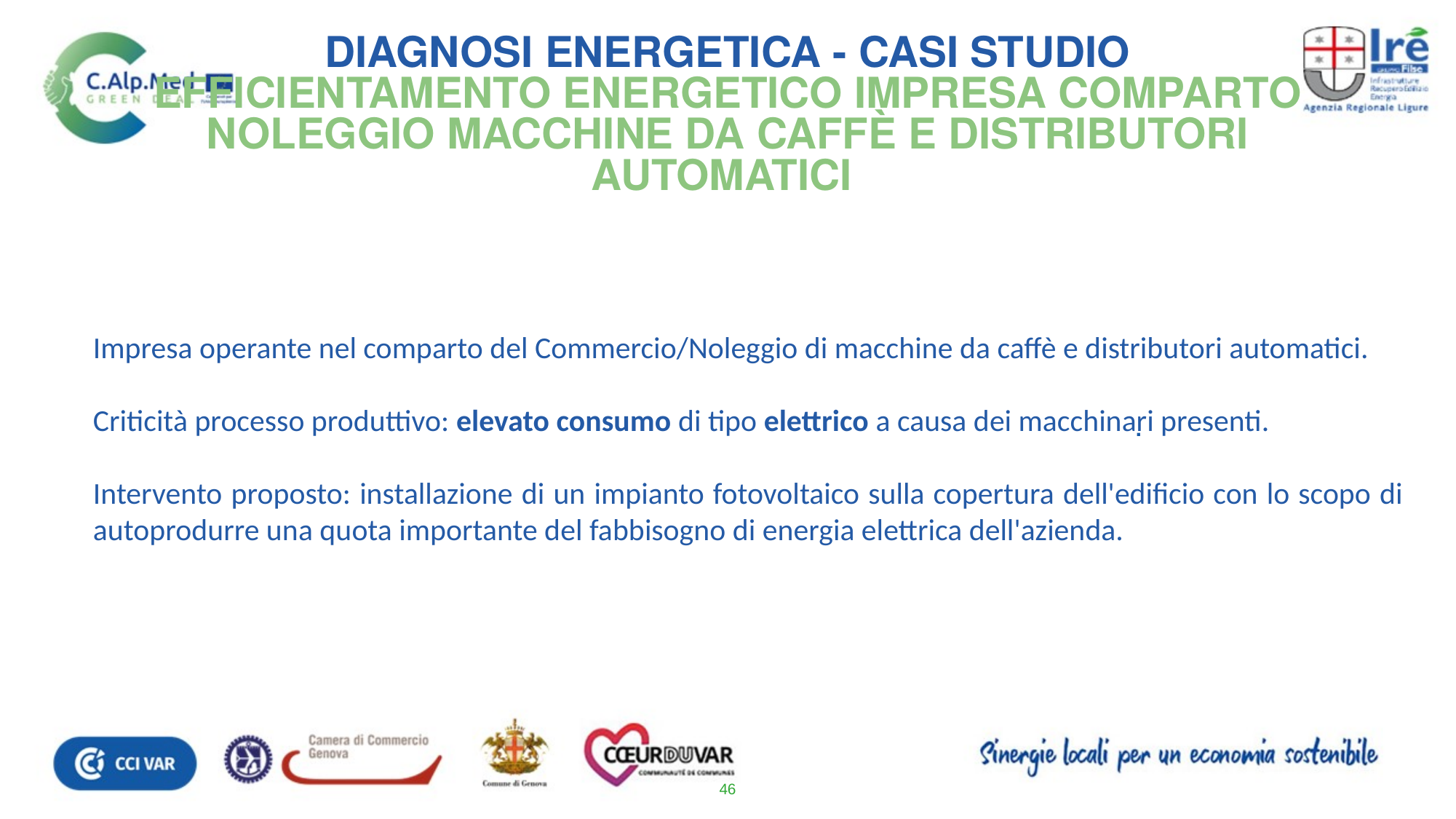

Diagnosi energetica - Casi studio
Efficientamento energetico impresa comparto noleggio macchine da caffè e distributori automatici

Impresa operante nel comparto del Commercio/Noleggio di macchine da caffè e distributori automatici.

Criticità processo produttivo: elevato consumo di tipo elettrico a causa dei macchinari presenti.

Intervento proposto: installazione di un impianto fotovoltaico sulla copertura dell'edificio con lo scopo di autoprodurre una quota importante del fabbisogno di energia elettrica dell'azienda.
.

46